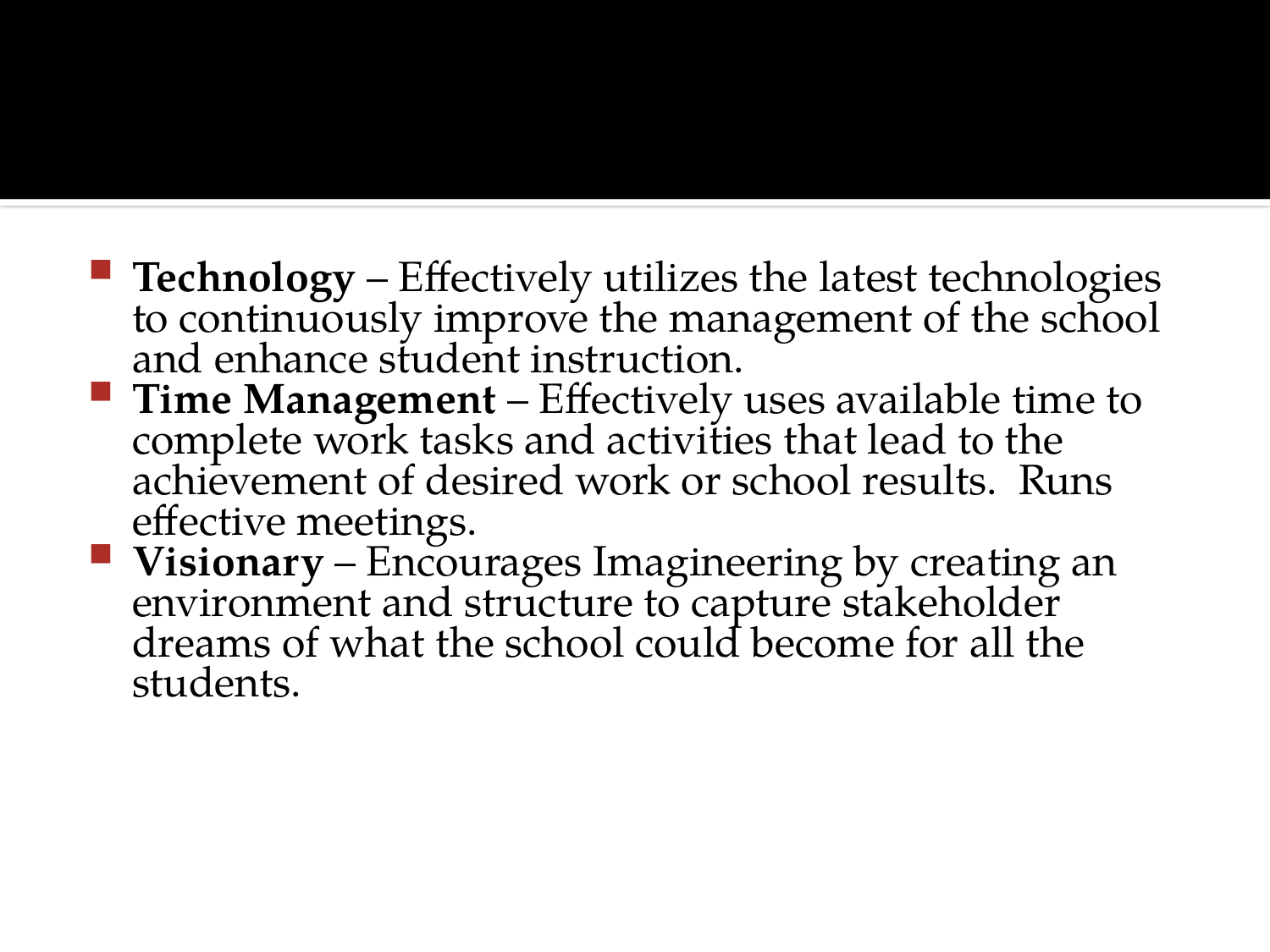

#
Technology – Effectively utilizes the latest technologies to continuously improve the management of the school and enhance student instruction.
Time Management – Effectively uses available time to complete work tasks and activities that lead to the achievement of desired work or school results.  Runs effective meetings.
Visionary – Encourages Imagineering by creating an environment and structure to capture stakeholder dreams of what the school could become for all the students.